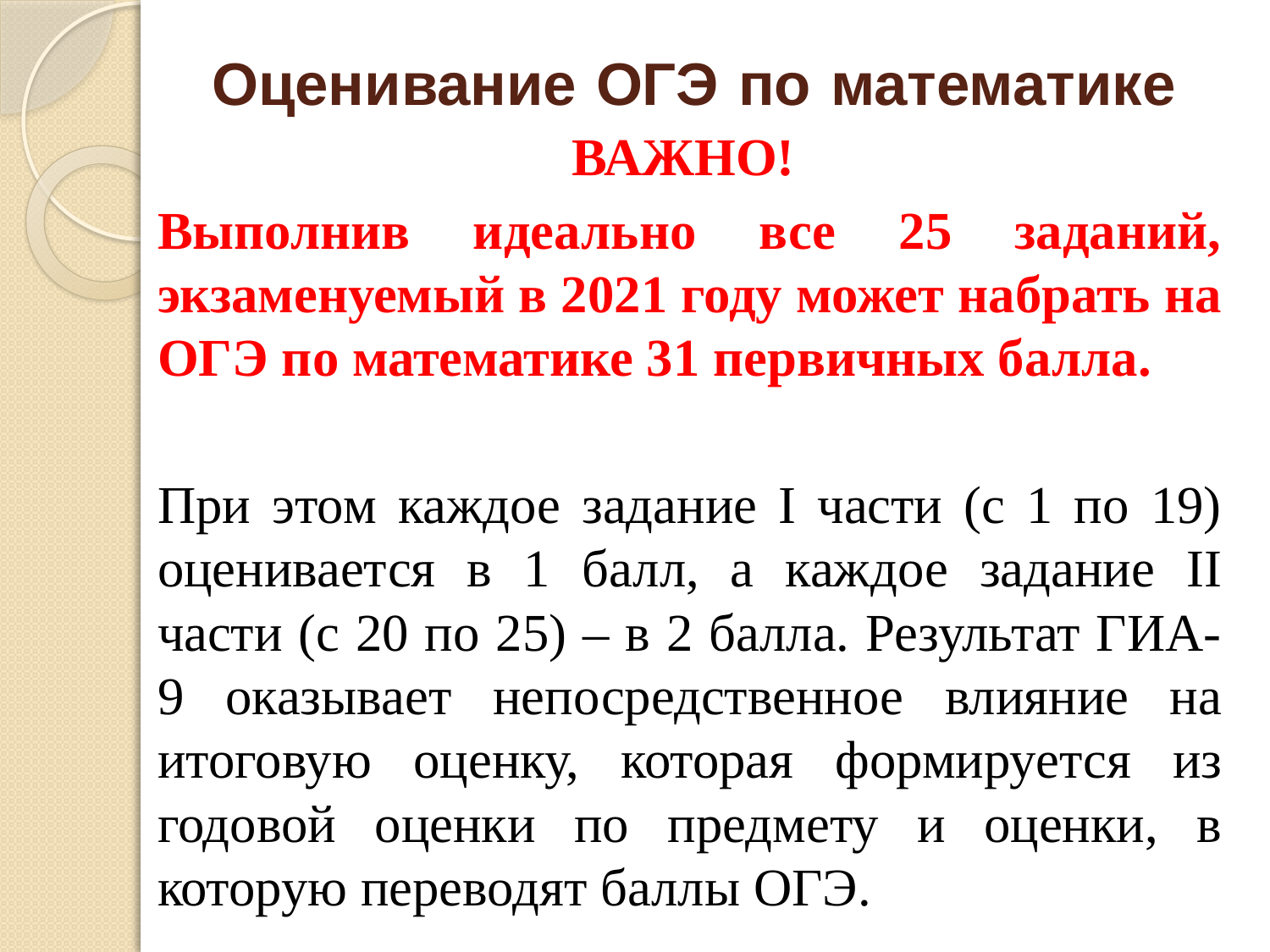

# Оценивание ОГЭ по математике
ВАЖНО!
Выполнив идеально все 25 заданий, экзаменуемый в 2021 году может набрать на ОГЭ по математике 31 первичных балла.

При этом каждое задание І части (с 1 по 19) оценивается в 1 балл, а каждое задание ІІ части (с 20 по 25) – в 2 балла. Результат ГИА-9 оказывает непосредственное влияние на итоговую оценку, которая формируется из годовой оценки по предмету и оценки, в которую переводят баллы ОГЭ.